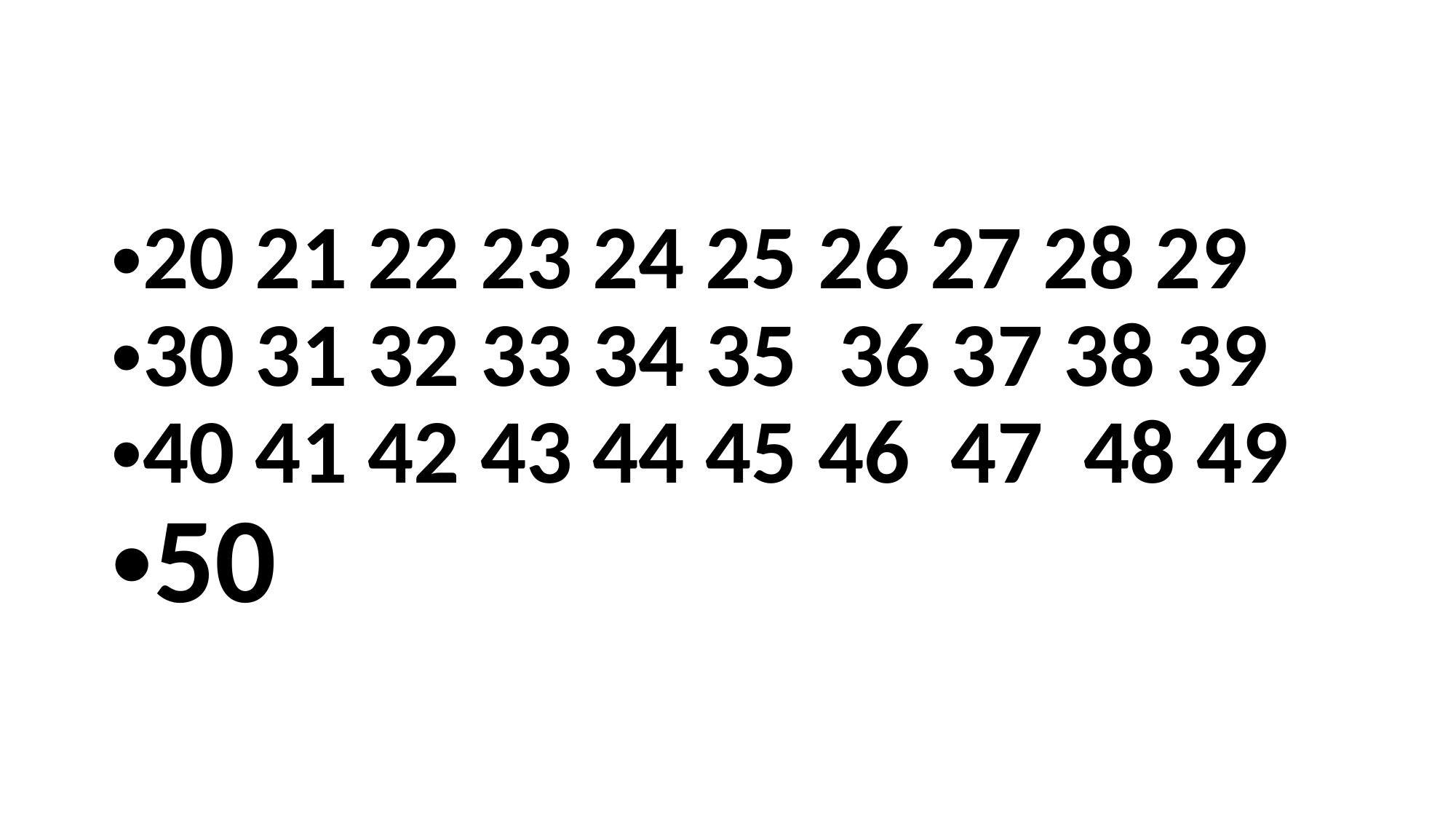

20 21 22 23 24 25 26 27 28 29
30 31 32 33 34 35  36 37 38 39
40 41 42 43 44 45 46  47  48 49
50